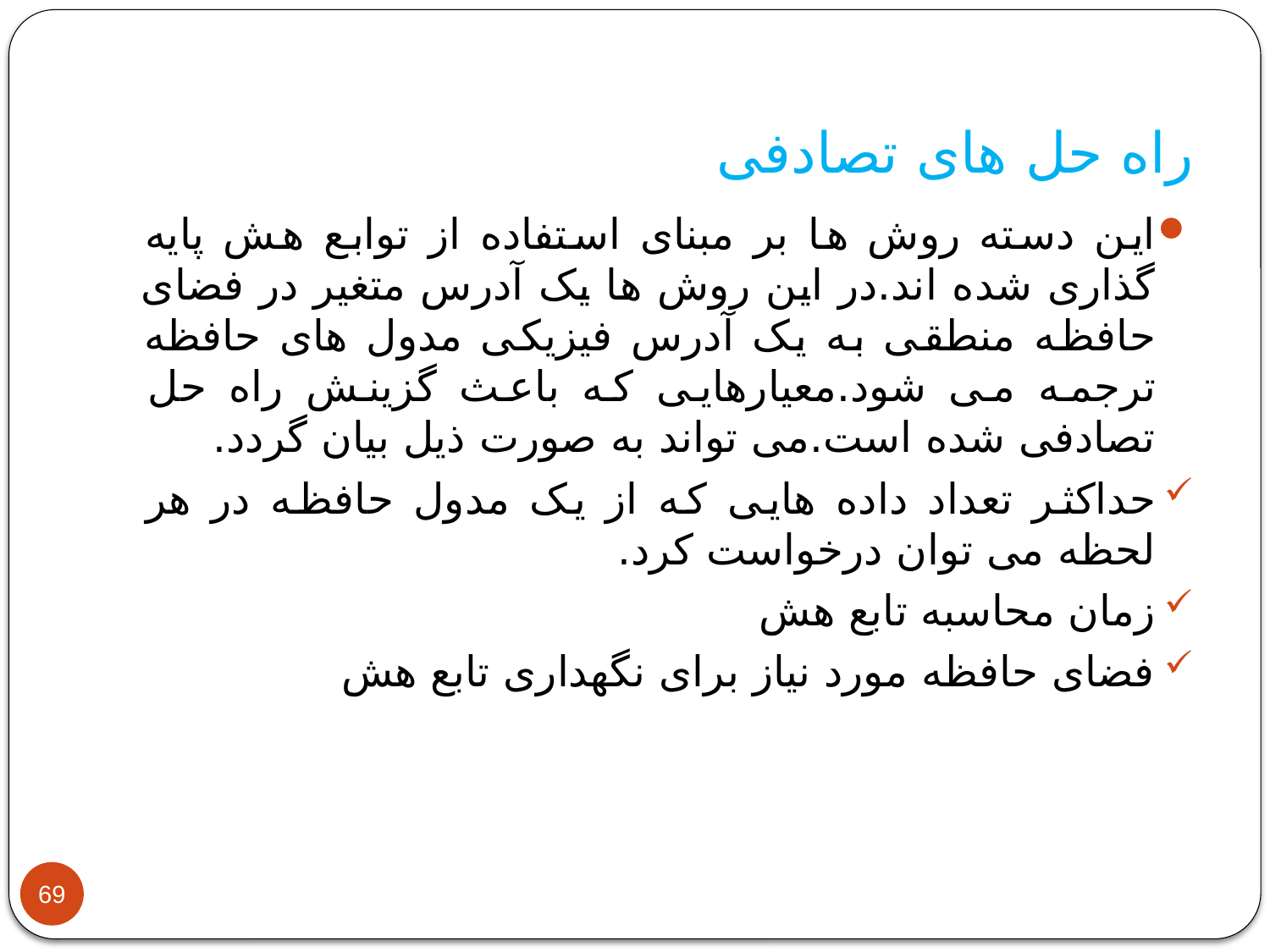

# راه حل های تصادفی
این دسته روش ها بر مبنای استفاده از توابع هش پایه گذاری شده اند.در این روش ها یک آدرس متغیر در فضای حافظه منطقی به یک آدرس فیزیکی مدول های حافظه ترجمه می شود.معیارهایی که باعث گزینش راه حل تصادفی شده است.می تواند به صورت ذیل بیان گردد.
حداکثر تعداد داده هایی که از یک مدول حافظه در هر لحظه می توان درخواست کرد.
زمان محاسبه تابع هش
فضای حافظه مورد نیاز برای نگهداری تابع هش
69